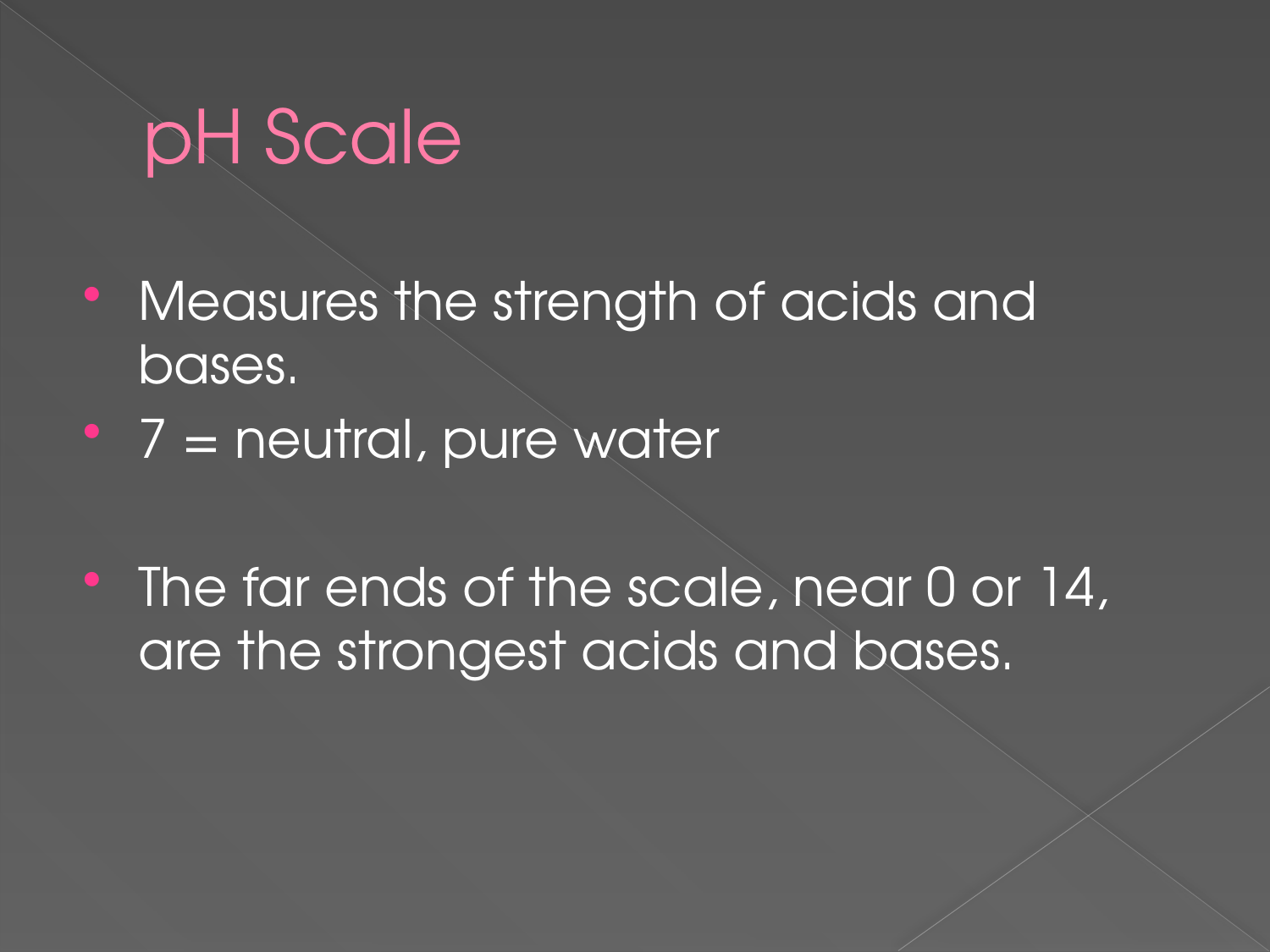

# pH Scale
Measures the strength of acids and bases.
7 = neutral, pure water

The far ends of the scale, near 0 or 14, are the strongest acids and bases.